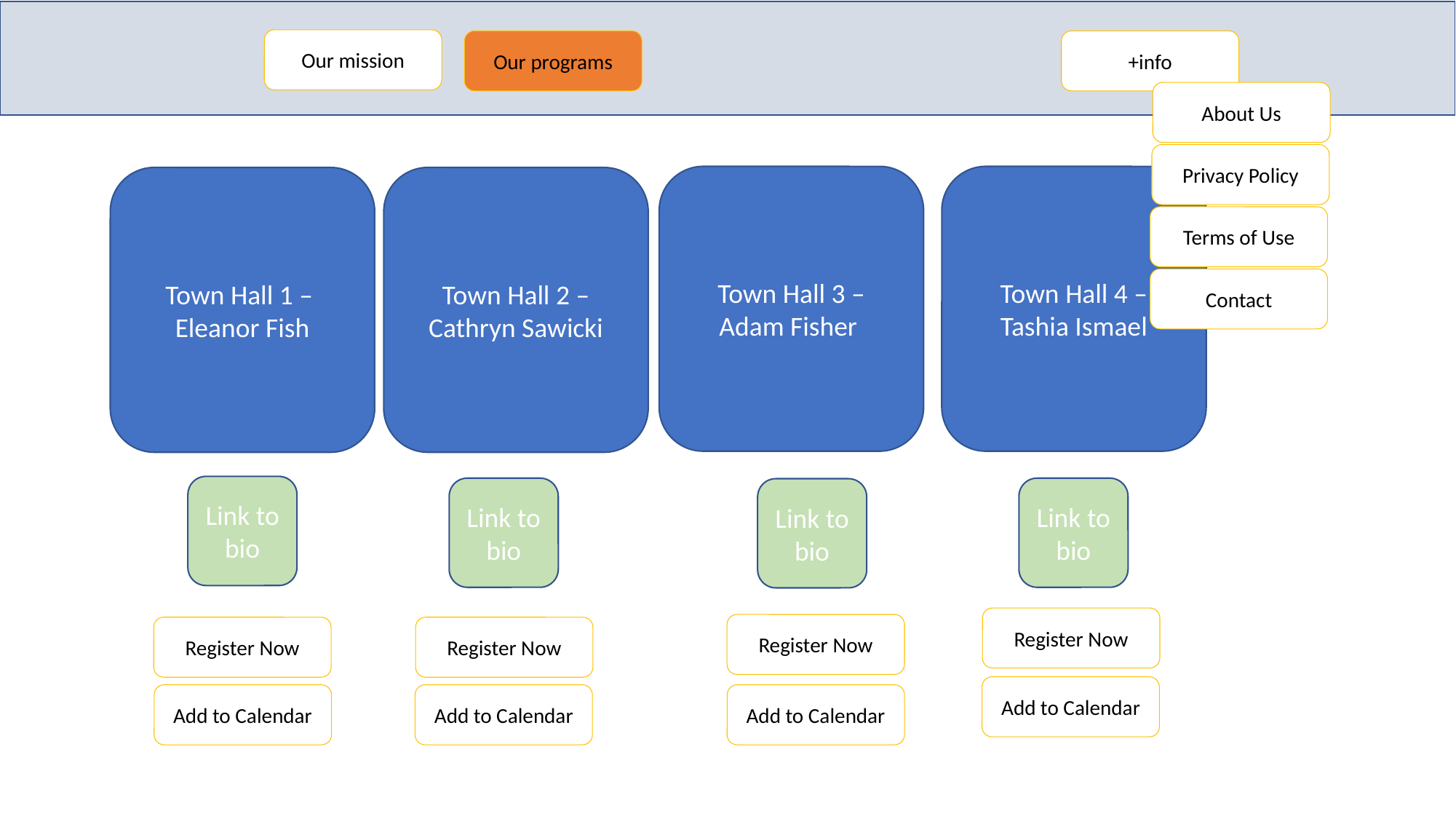

Our mission
Our programs
+info
About Us
Privacy Policy
Town Hall 3 – Adam Fisher
Town Hall 4 – Tashia Ismael
Town Hall 1 –  Eleanor Fish
Town Hall 2 – Cathryn Sawicki
Terms of Use
Contact
Link to bio
Link to bio
Link to bio
Link to bio
Register Now
Register Now
Register Now
Register Now
Add to Calendar
Add to Calendar
Add to Calendar
Add to Calendar